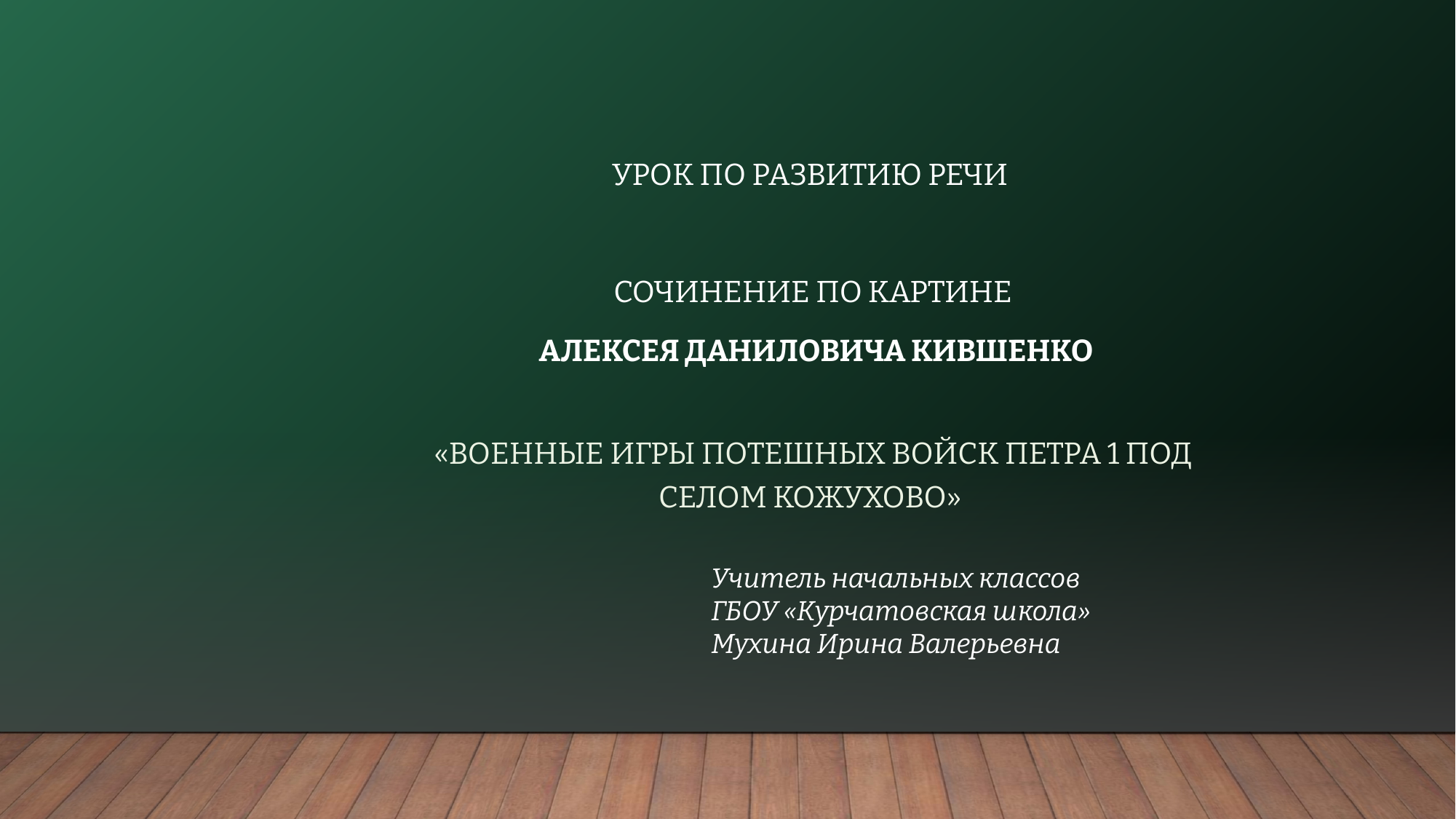

Урок по развитию речи

Сочинение по картине
 Алексея Даниловича Кившенко
«Военные игры потешных войск Петра 1 под селом Кожухово»

Учитель начальных классов
ГБОУ «Курчатовская школа»
Мухина Ирина Валерьевна